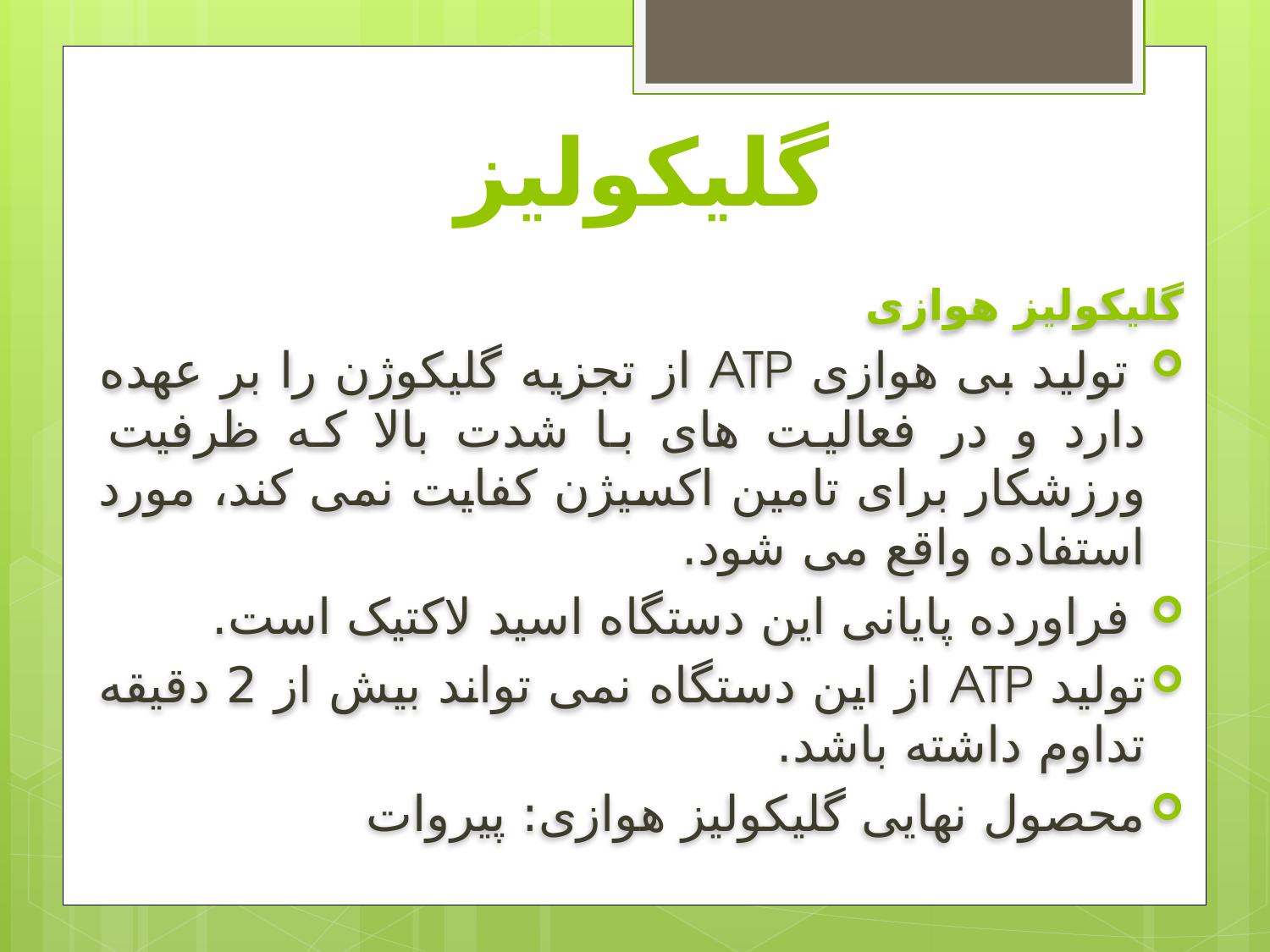

# گلیکولیز
گلیکولیز هوازی
 تولید بی هوازی ATP از تجزیه گلیکوژن را بر عهده دارد و در فعالیت های با شدت بالا که ظرفیت ورزشکار برای تامین اکسیژن کفایت نمی کند، مورد استفاده واقع می شود.
 فراورده پایانی این دستگاه اسید لاکتیک است.
تولید ATP از این دستگاه نمی تواند بیش از 2 دقیقه تداوم داشته باشد.
محصول نهایی گلیکولیز هوازی: پیروات